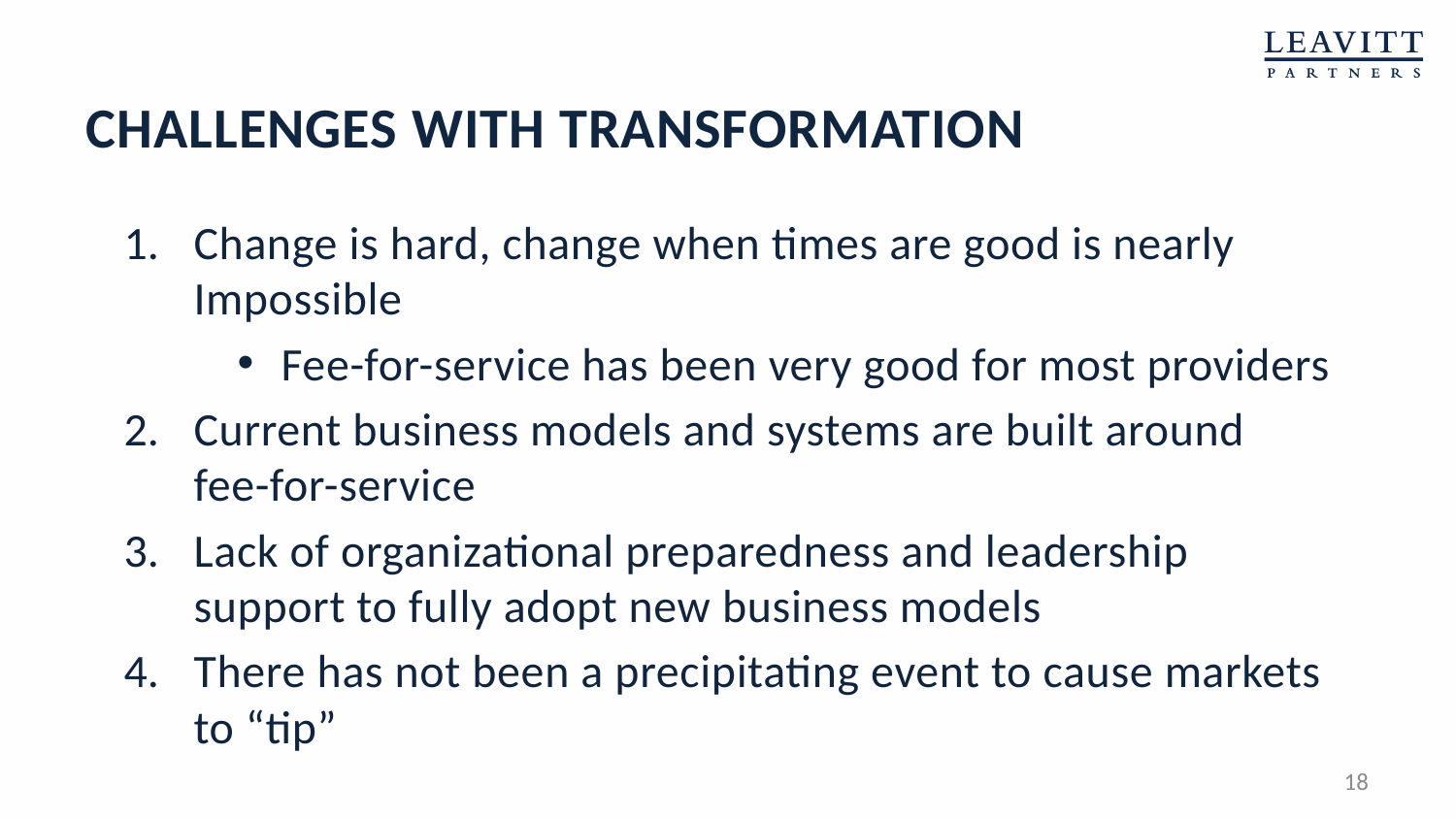

# Challenges with Transformation
Change is hard, change when times are good is nearly Impossible
Fee-for-service has been very good for most providers
Current business models and systems are built around fee-for-service
Lack of organizational preparedness and leadership support to fully adopt new business models
There has not been a precipitating event to cause markets to “tip”
18